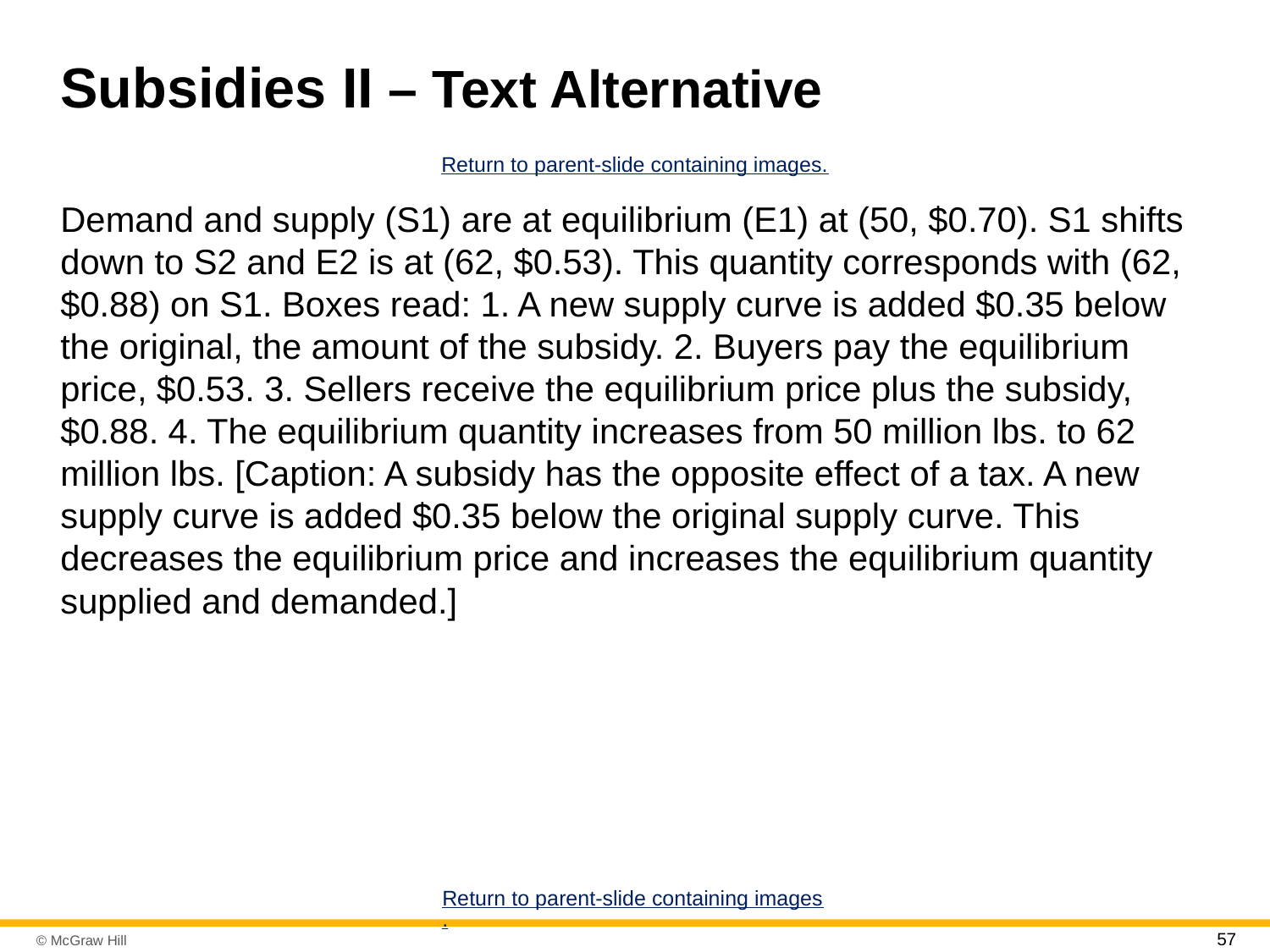

# Subsidies II – Text Alternative
Return to parent-slide containing images.
Demand and supply (S1) are at equilibrium (E1) at (50, $0.70). S1 shifts down to S2 and E2 is at (62, $0.53). This quantity corresponds with (62, $0.88) on S1. Boxes read: 1. A new supply curve is added $0.35 below the original, the amount of the subsidy. 2. Buyers pay the equilibrium price, $0.53. 3. Sellers receive the equilibrium price plus the subsidy, $0.88. 4. The equilibrium quantity increases from 50 million lbs. to 62 million lbs. [Caption: A subsidy has the opposite effect of a tax. A new supply curve is added $0.35 below the original supply curve. This decreases the equilibrium price and increases the equilibrium quantity supplied and demanded.]
Return to parent-slide containing images.